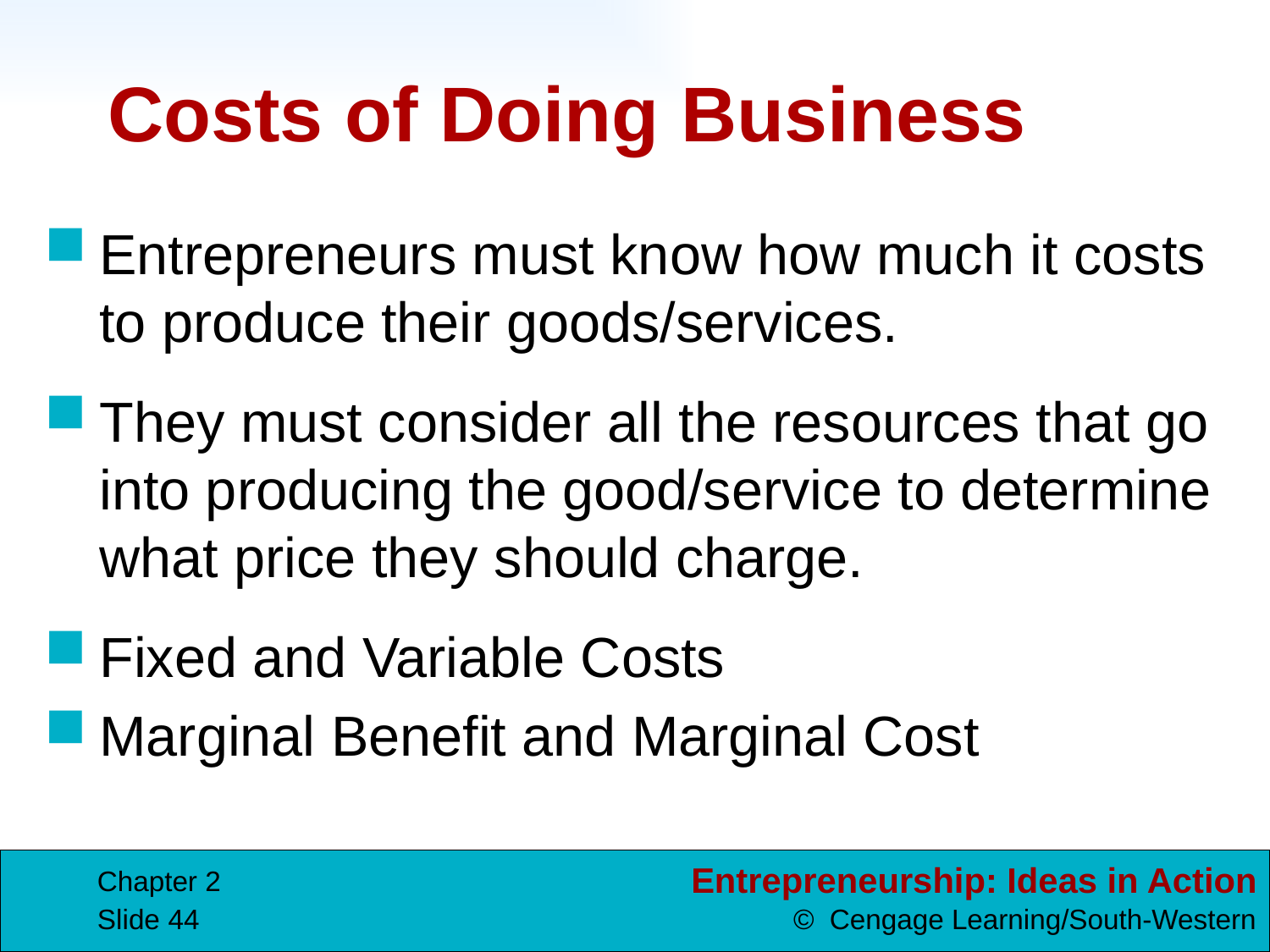

# Costs of Doing Business
Entrepreneurs must know how much it costs to produce their goods/services.
They must consider all the resources that go into producing the good/service to determine what price they should charge.
Fixed and Variable Costs
Marginal Benefit and Marginal Cost

Chapter 2
Slide 44